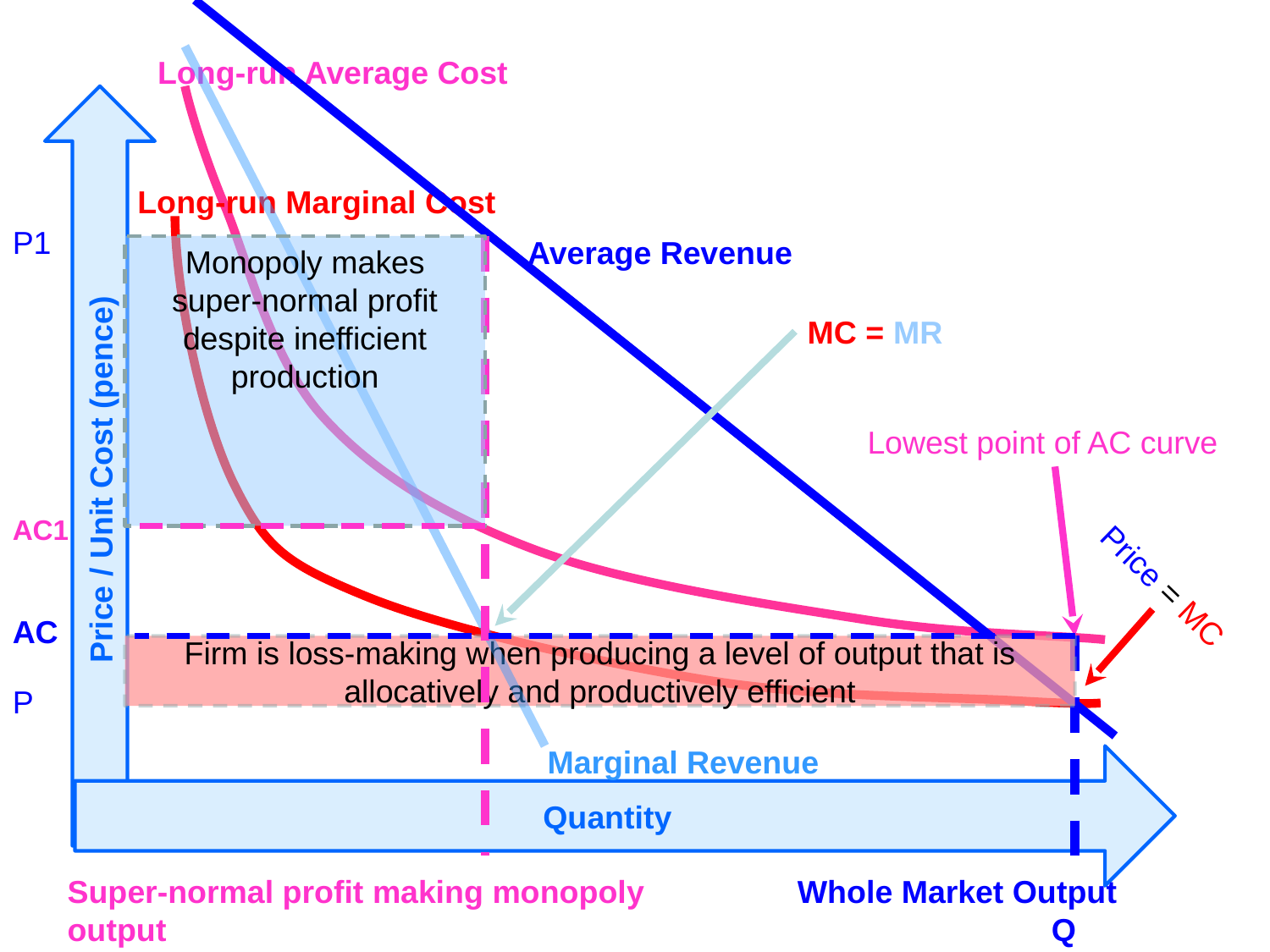

Long-run Average Cost

Price / Unit Cost (pence)

Long-run Marginal Cost
P1

Average Revenue
Monopoly makes super-normal profit despite inefficient production
MC = MR
Lowest point of AC curve
AC1
Price = MC
AC
Firm is loss-making when producing a level of output that is allocatively and productively efficient
P
Marginal Revenue
Quantity
Super-normal profit making monopoly output
			Q1
Whole Market Output 		Q